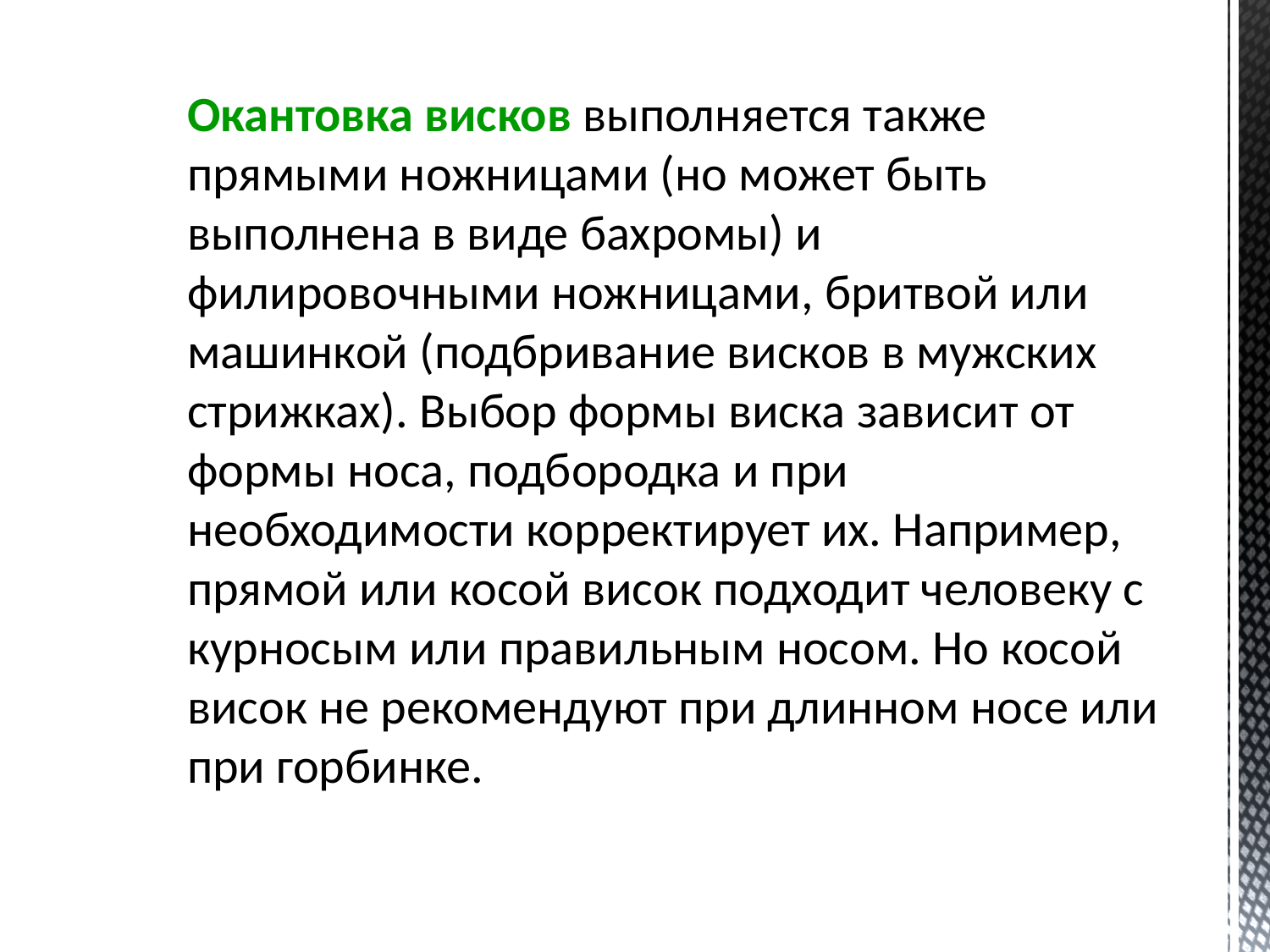

Окантовка висков выполняется также прямыми ножницами (но может быть выполнена в виде бахромы) и филировочными ножницами, бритвой или машинкой (подбривание висков в мужских стрижках). Выбор формы виска зависит от формы носа, подбородка и при необходимости корректирует их. Например, прямой или косой висок подходит человеку с курносым или правильным носом. Но косой висок не рекомендуют при длинном носе или при горбинке.